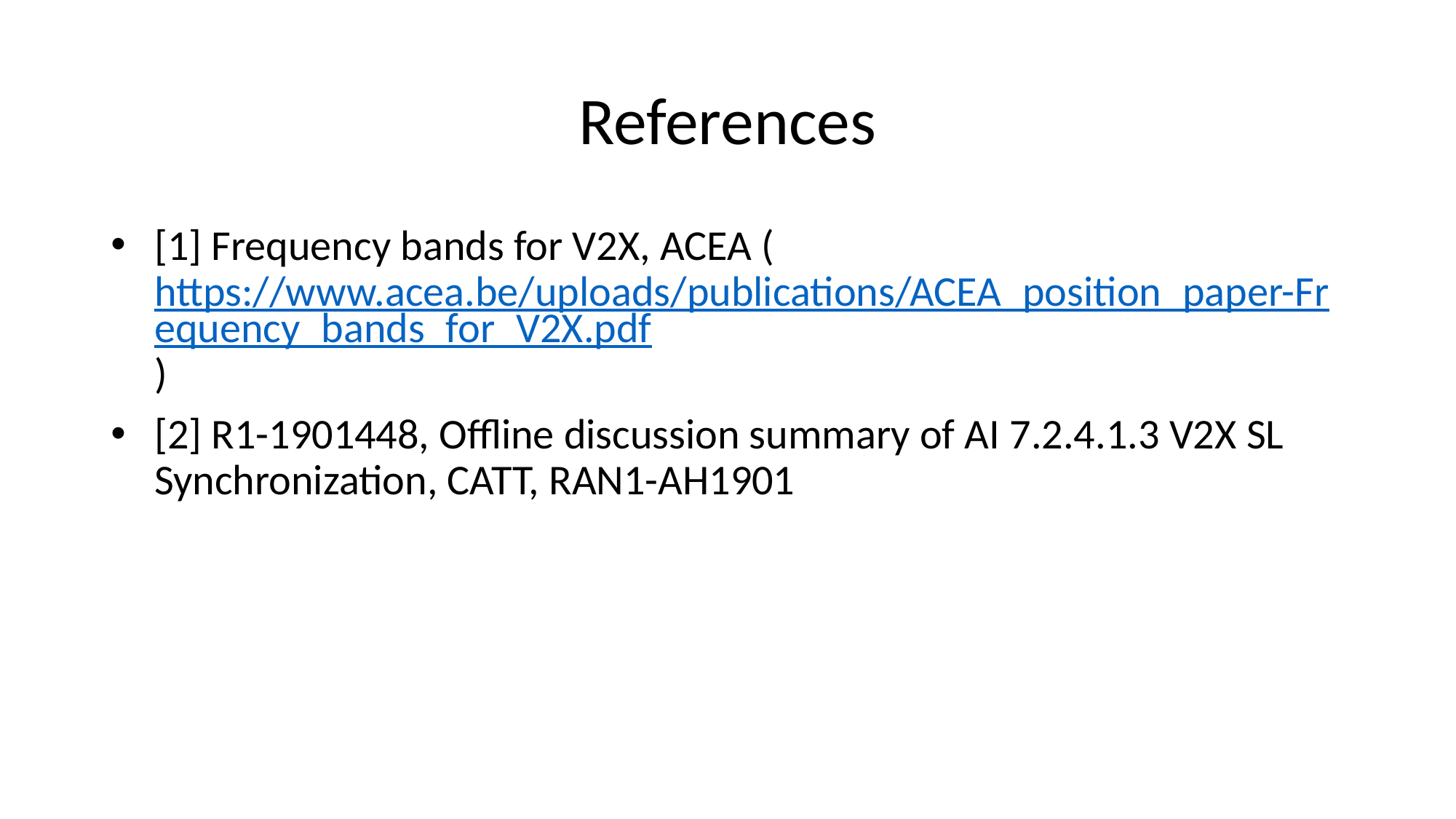

# References
[1] Frequency bands for V2X, ACEA (https://www.acea.be/uploads/publications/ACEA_position_paper-Frequency_bands_for_V2X.pdf)
[2] R1-1901448, Offline discussion summary of AI 7.2.4.1.3 V2X SL Synchronization, CATT, RAN1-AH1901